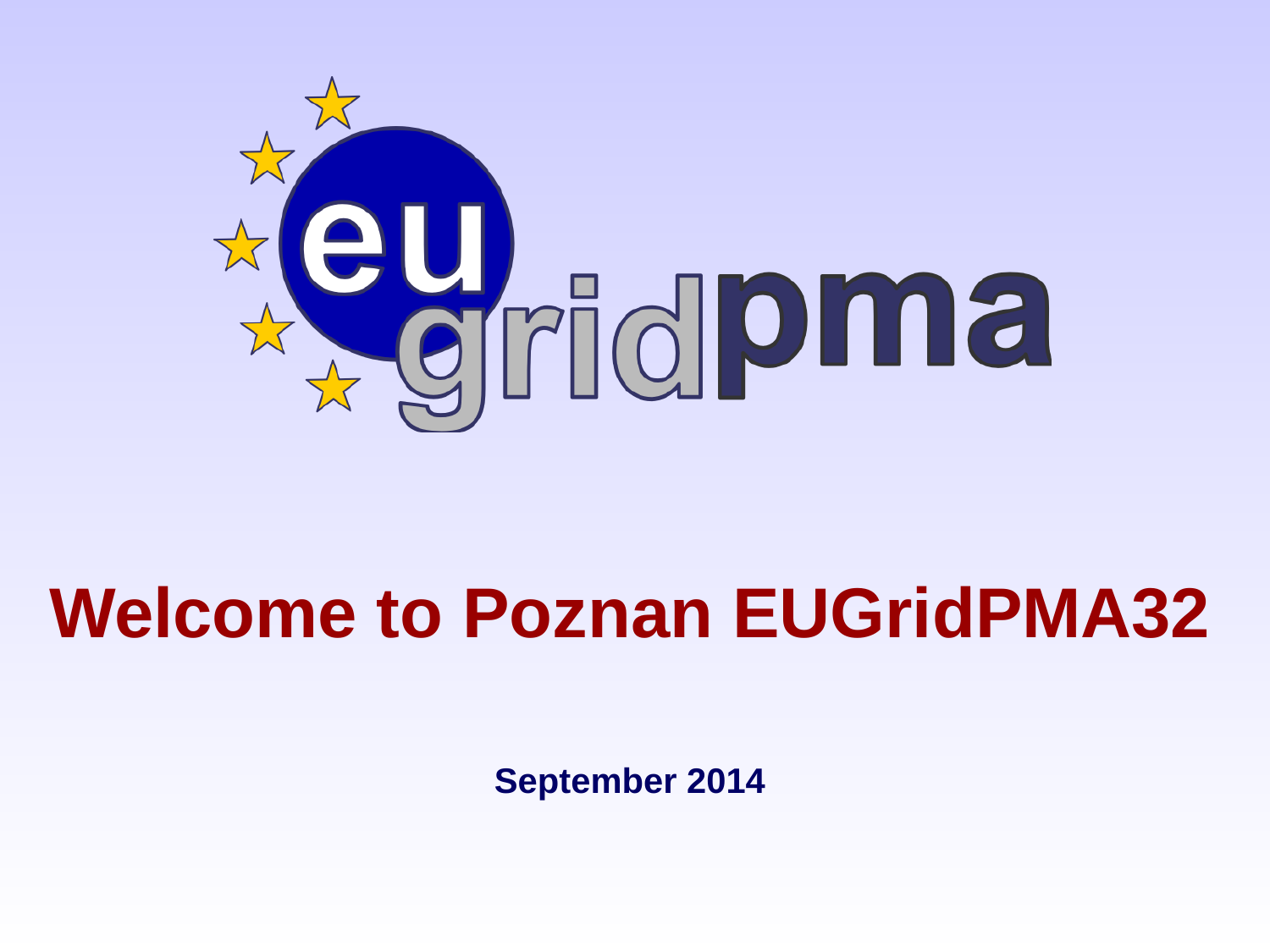

# Welcome to Poznan EUGridPMA32 September 2014